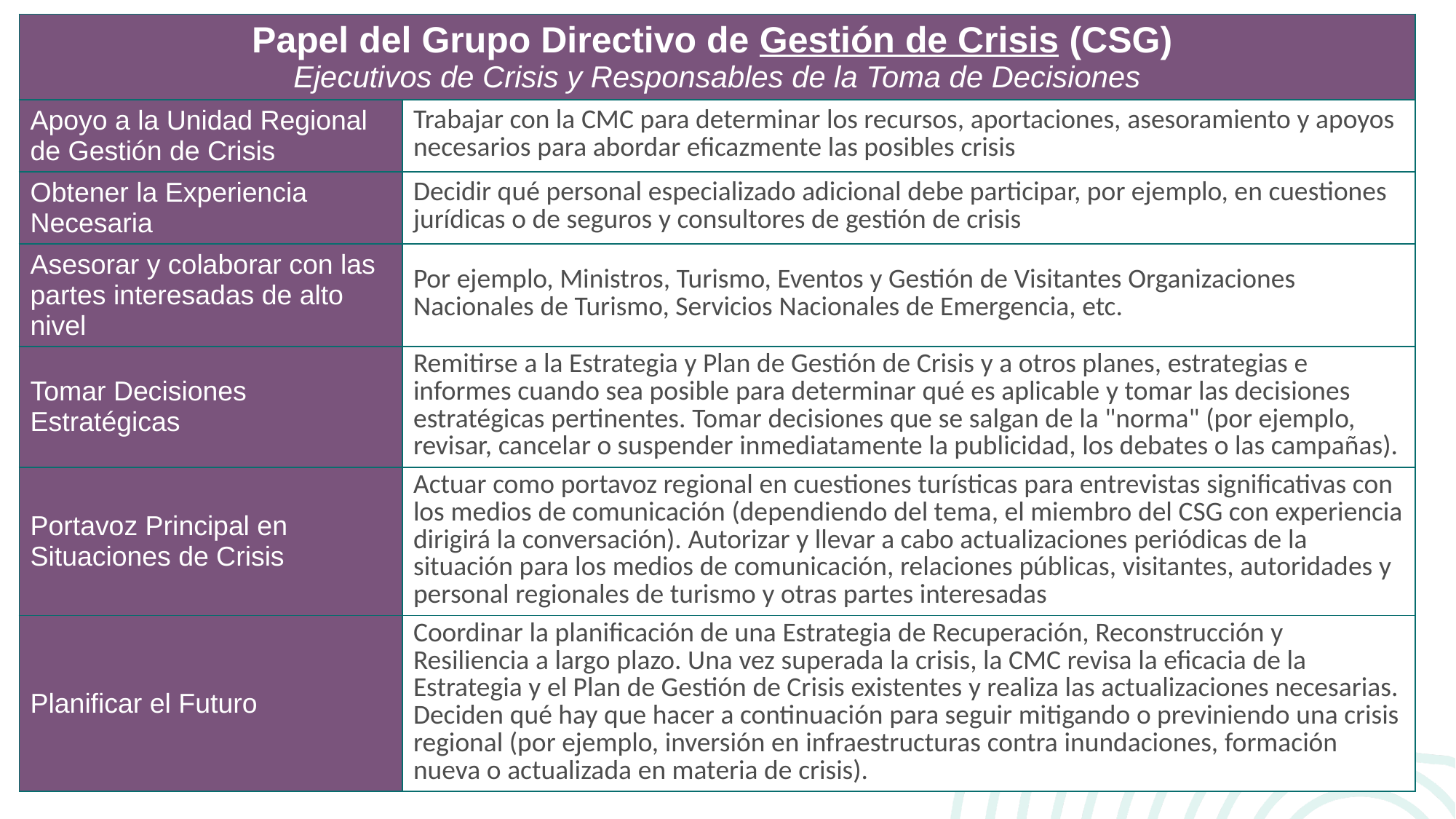

| Papel del Grupo Directivo de Gestión de Crisis (CSG) Ejecutivos de Crisis y Responsables de la Toma de Decisiones |  |
| --- | --- |
| Apoyo a la Unidad Regional de Gestión de Crisis | Trabajar con la CMC para determinar los recursos, aportaciones, asesoramiento y apoyos necesarios para abordar eficazmente las posibles crisis |
| Obtener la Experiencia Necesaria | Decidir qué personal especializado adicional debe participar, por ejemplo, en cuestiones jurídicas o de seguros y consultores de gestión de crisis |
| Asesorar y colaborar con las partes interesadas de alto nivel | Por ejemplo, Ministros, Turismo, Eventos y Gestión de Visitantes Organizaciones Nacionales de Turismo, Servicios Nacionales de Emergencia, etc. |
| Tomar Decisiones Estratégicas | Remitirse a la Estrategia y Plan de Gestión de Crisis y a otros planes, estrategias e informes cuando sea posible para determinar qué es aplicable y tomar las decisiones estratégicas pertinentes. Tomar decisiones que se salgan de la "norma" (por ejemplo, revisar, cancelar o suspender inmediatamente la publicidad, los debates o las campañas). |
| Portavoz Principal en Situaciones de Crisis | Actuar como portavoz regional en cuestiones turísticas para entrevistas significativas con los medios de comunicación (dependiendo del tema, el miembro del CSG con experiencia dirigirá la conversación). Autorizar y llevar a cabo actualizaciones periódicas de la situación para los medios de comunicación, relaciones públicas, visitantes, autoridades y personal regionales de turismo y otras partes interesadas |
| Planificar el Futuro | Coordinar la planificación de una Estrategia de Recuperación, Reconstrucción y Resiliencia a largo plazo. Una vez superada la crisis, la CMC revisa la eficacia de la Estrategia y el Plan de Gestión de Crisis existentes y realiza las actualizaciones necesarias. Deciden qué hay que hacer a continuación para seguir mitigando o previniendo una crisis regional (por ejemplo, inversión en infraestructuras contra inundaciones, formación nueva o actualizada en materia de crisis). |